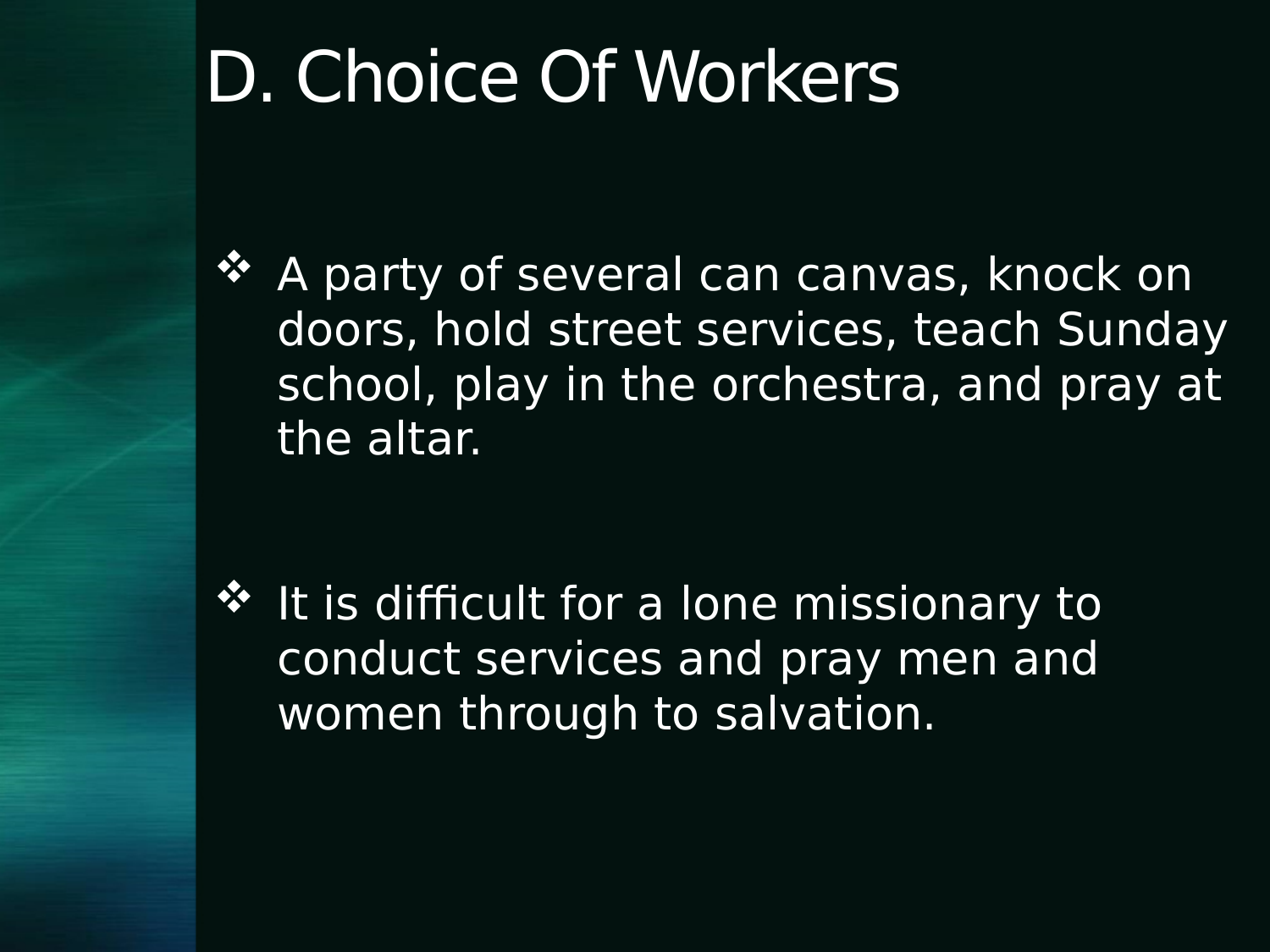

# D. Choice Of Workers
A party of several can canvas, knock on doors, hold street services, teach Sunday school, play in the orchestra, and pray at the altar.

It is difficult for a lone missionary to conduct services and pray men and women through to salvation.